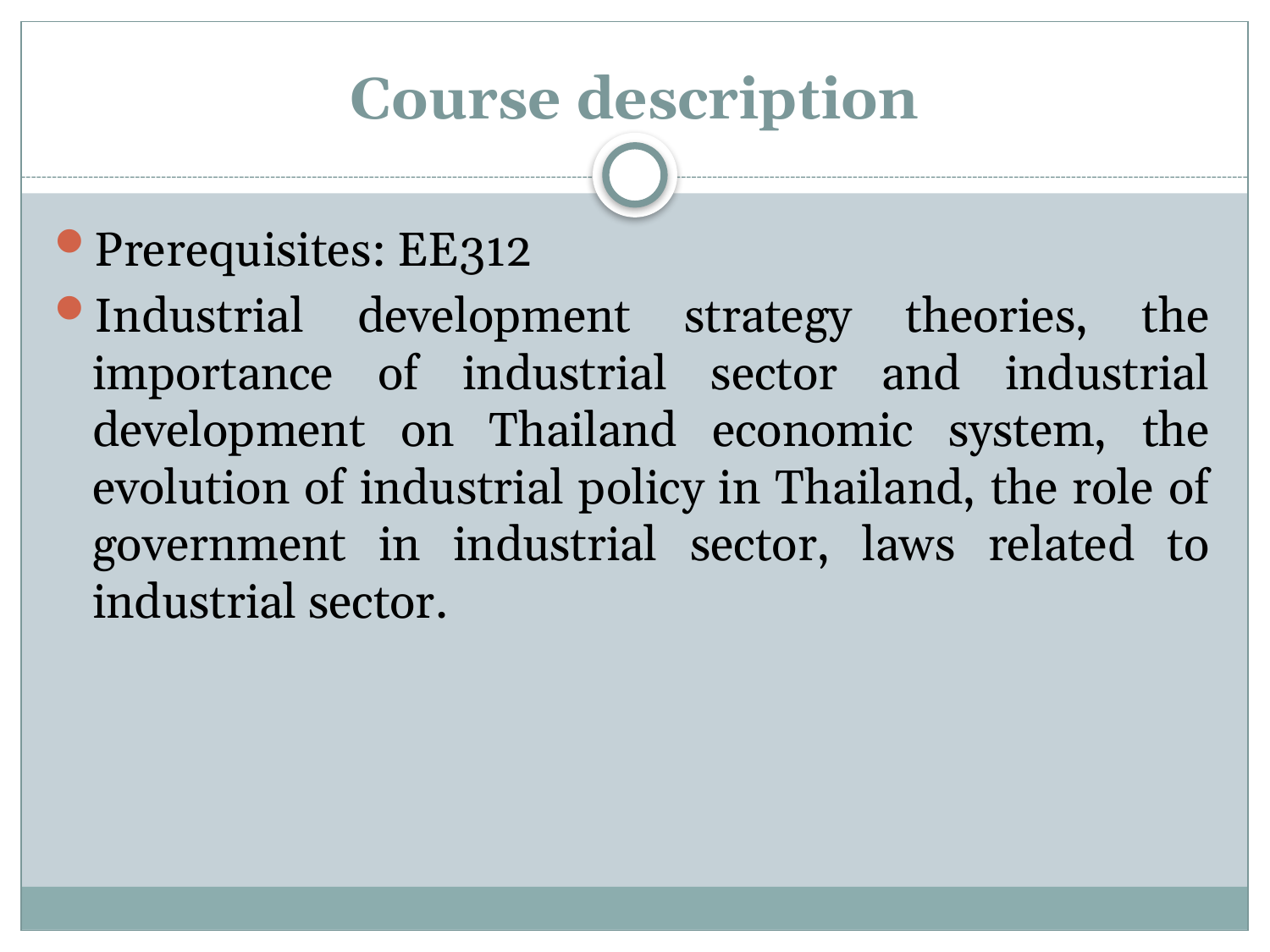

# Course description
Prerequisites: EE312
Industrial development strategy theories, the importance of industrial sector and industrial development on Thailand economic system, the evolution of industrial policy in Thailand, the role of government in industrial sector, laws related to industrial sector.